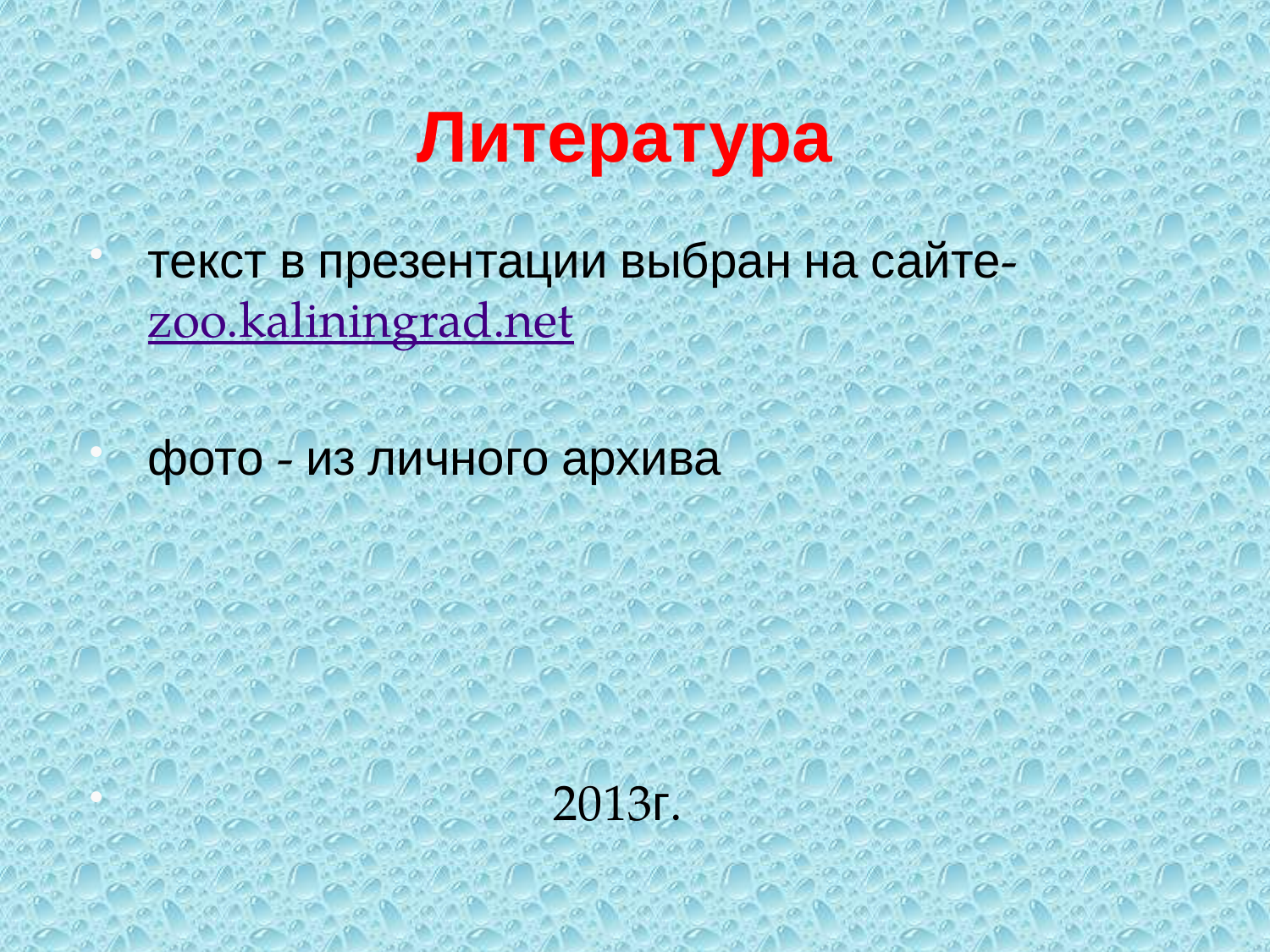

# Литература
текст в презентации выбран на сайте- zoo.kaliningrad.net

фото - из личного архива

                                 2013г.